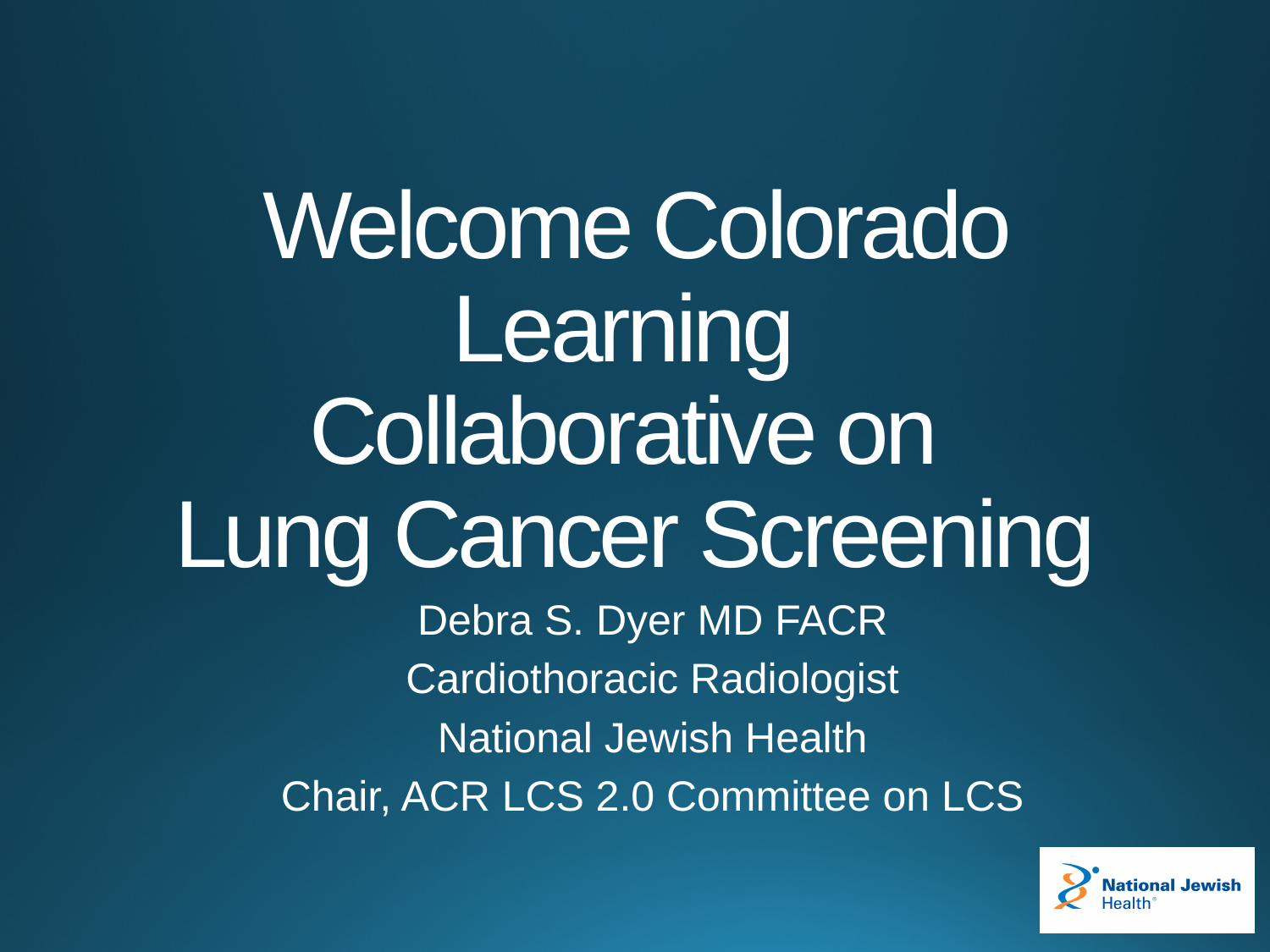

# Welcome Colorado Learning Collaborative on Lung Cancer Screening
Debra S. Dyer MD FACR
Cardiothoracic Radiologist
National Jewish Health
Chair, ACR LCS 2.0 Committee on LCS